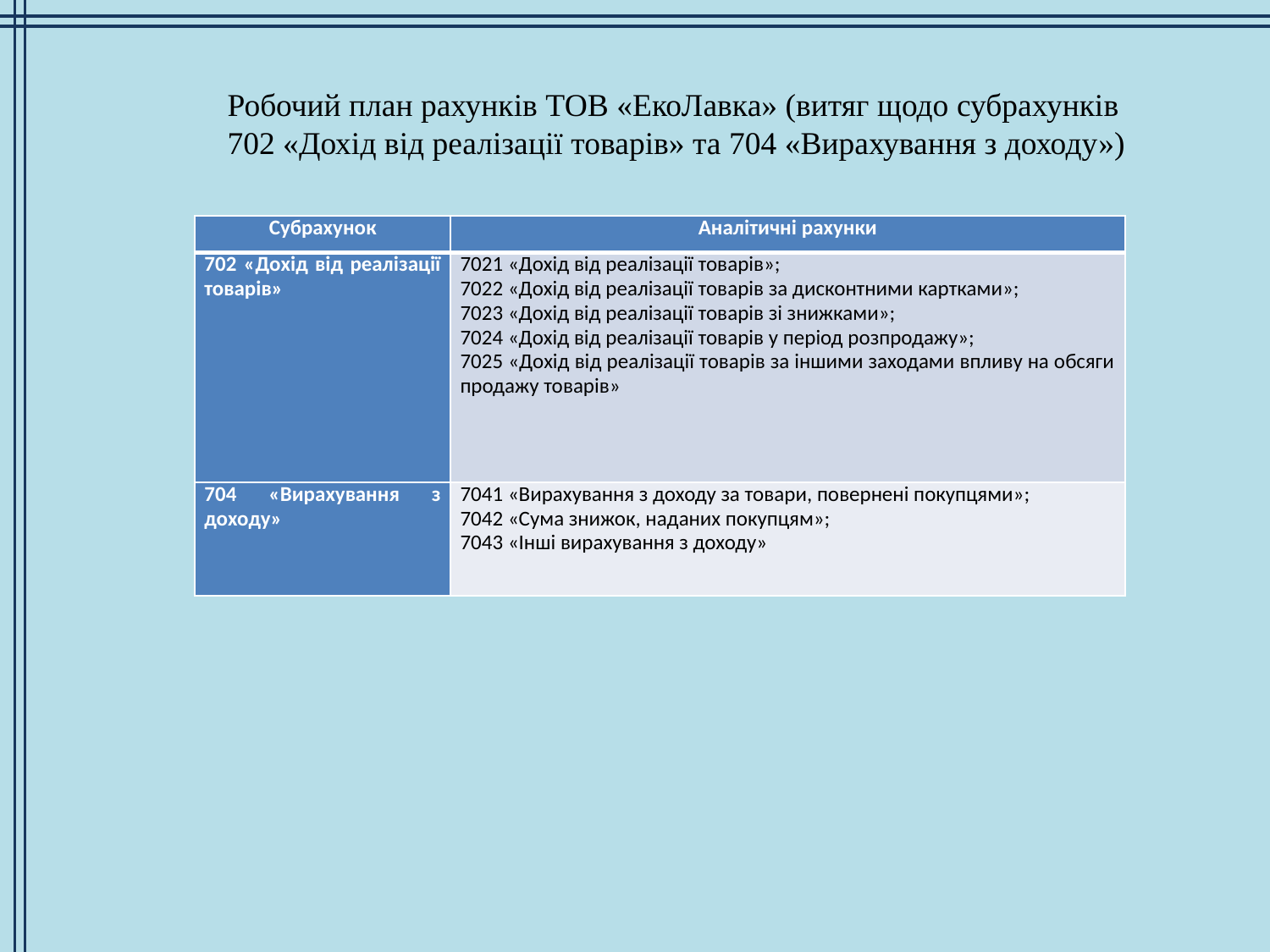

Робочий план рахунків ТОВ «ЕкоЛавка» (витяг щодо субрахунків 702 «Дохід від реалізації товарів» та 704 «Вирахування з доходу»)
| Субрахунок | Аналітичні рахунки |
| --- | --- |
| 702 «Дохід від реалізації товарів» | 7021 «Дохід від реалізації товарів»; 7022 «Дохід від реалізації товарів за дисконтними картками»; 7023 «Дохід від реалізації товарів зі знижками»; 7024 «Дохід від реалізації товарів у період розпродажу»; 7025 «Дохід від реалізації товарів за іншими заходами впливу на обсяги продажу товарів» |
| 704 «Вирахування з доходу» | 7041 «Вирахування з доходу за товари, повернені покупцями»; 7042 «Сума знижок, наданих покупцям»; 7043 «Інші вирахування з доходу» |